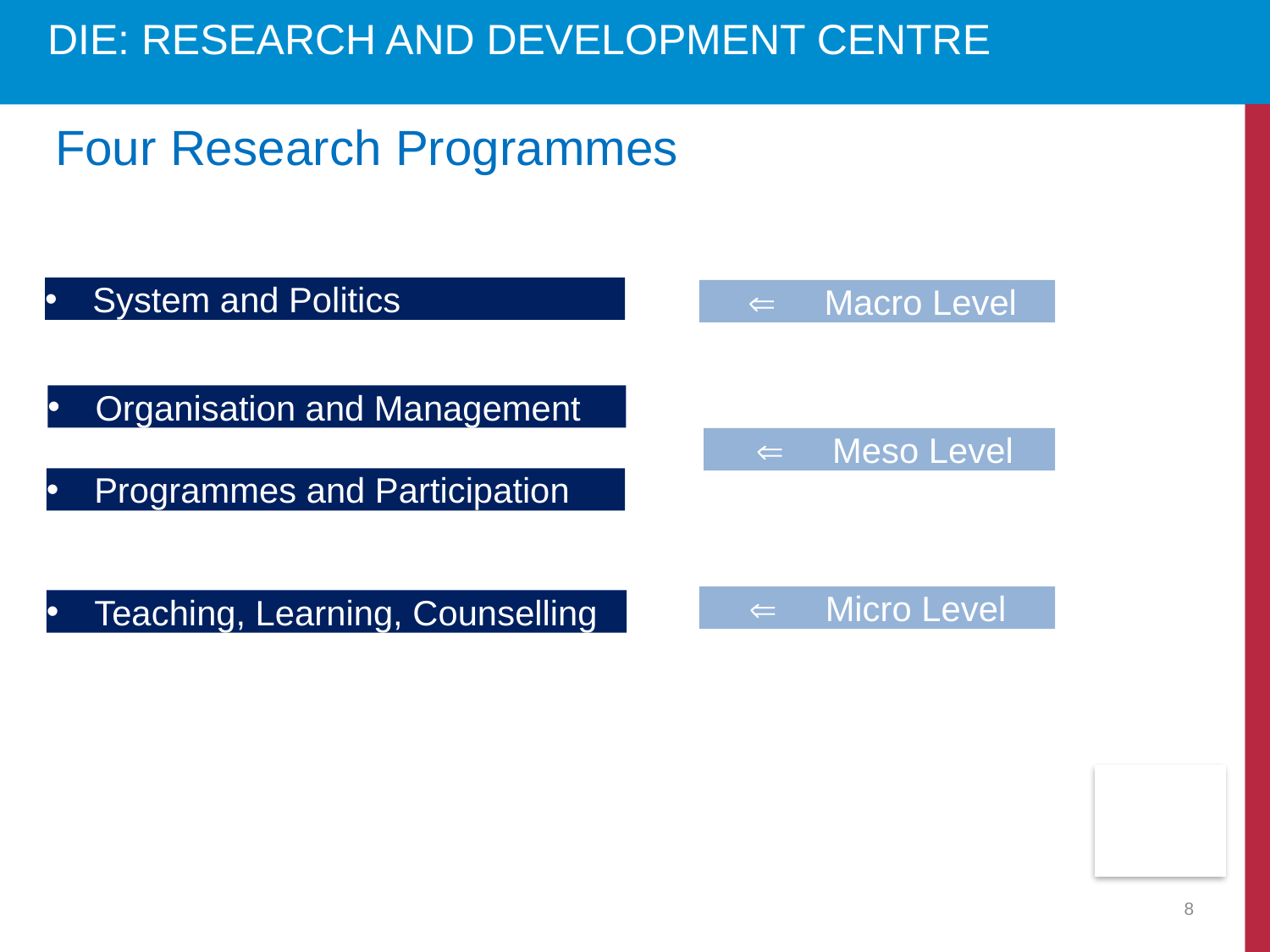

# DIE: Research and Development Centre
Four Research Programmes
System and Politics
 ⇐     Macro Level
Organisation and Management
 ⇐     Meso Level
Programmes and Participation
⇐     Micro Level
Teaching, Learning, Counselling

8